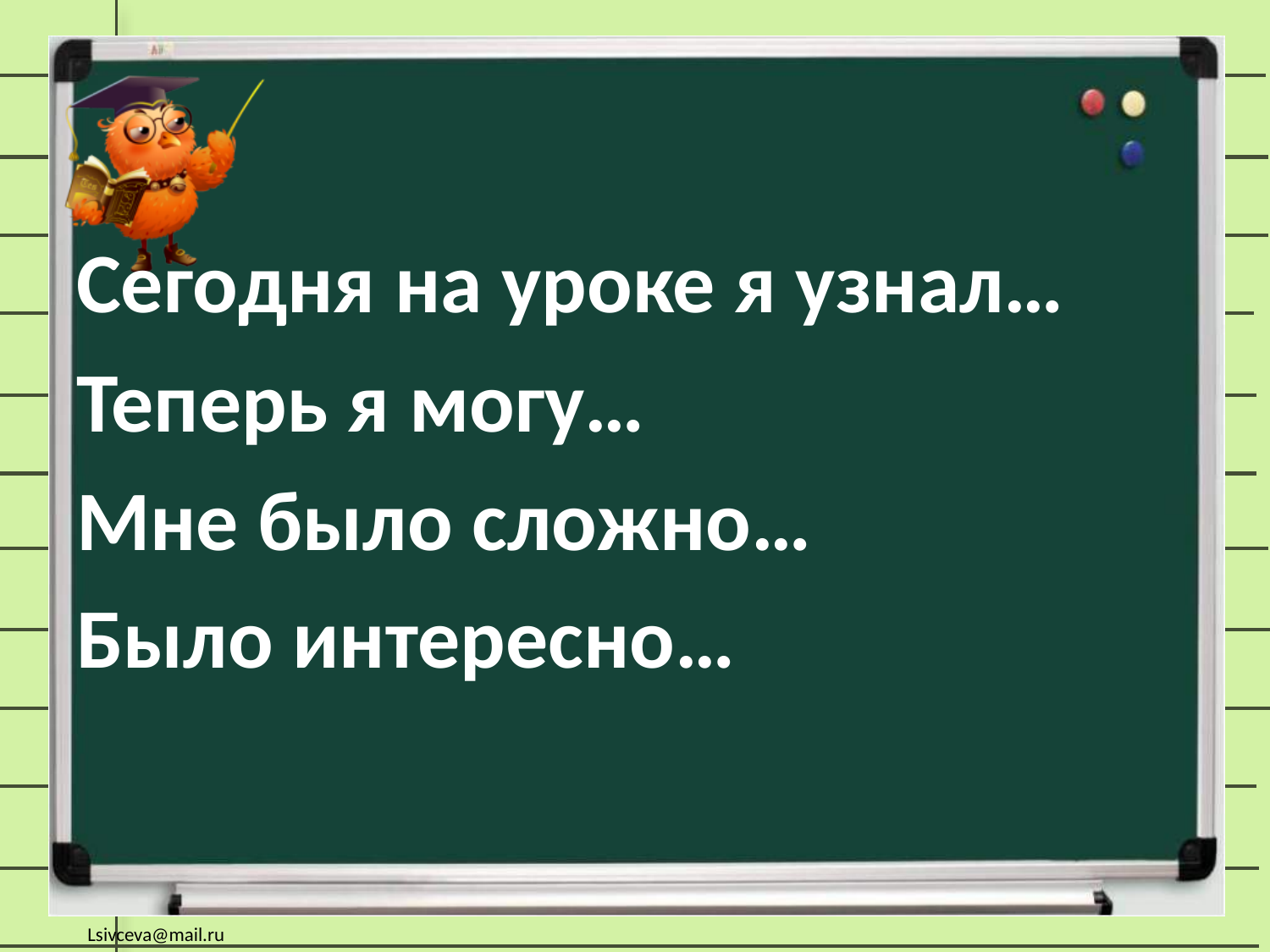

Сегодня на уроке я узнал…
Теперь я могу…
Мне было сложно…
Было интересно…